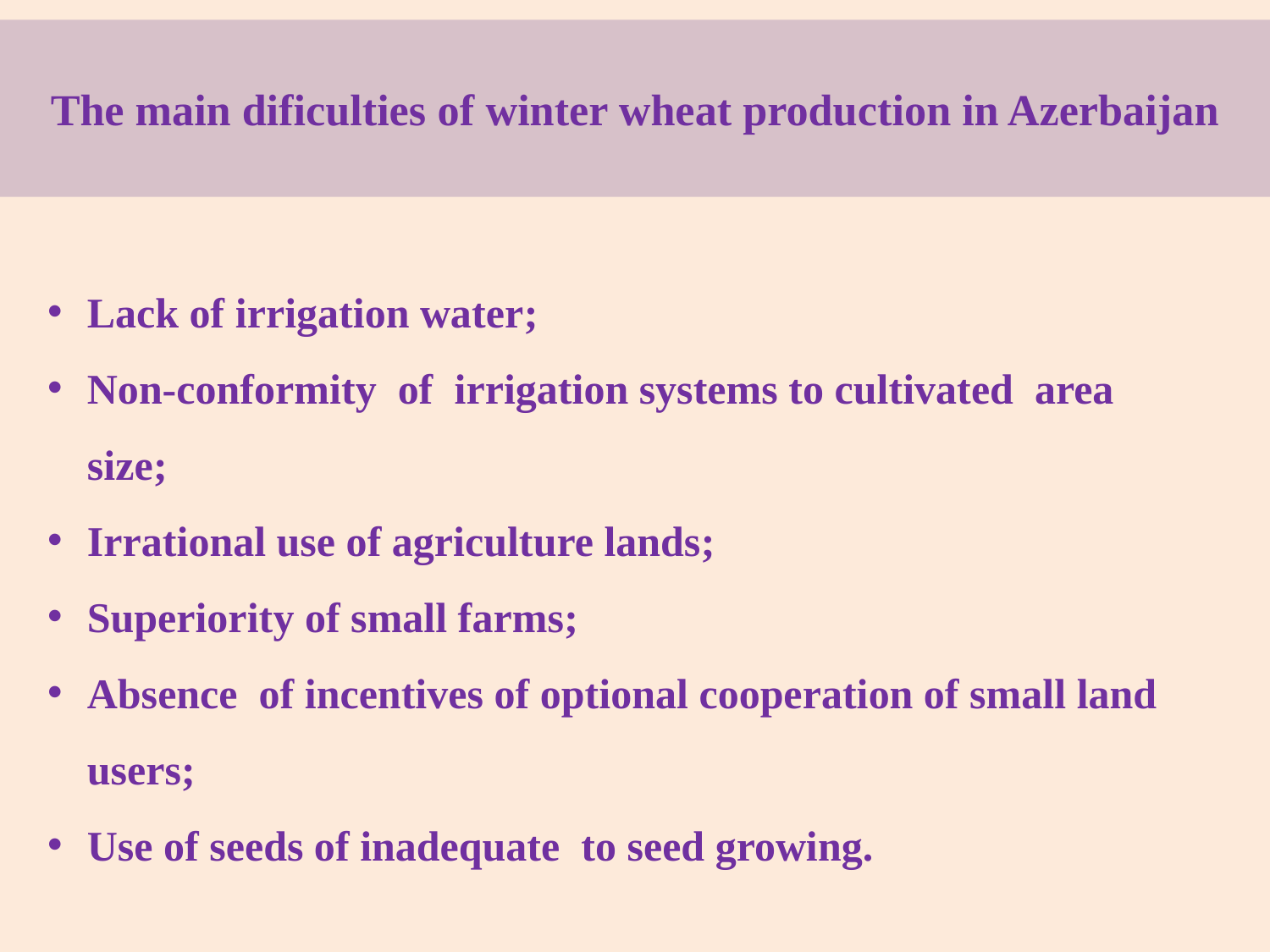

# The main dificulties of winter wheat production in Azerbaijan

Lack of irrigation water;
Non-conformity  of  irrigation systems to cultivated  area size;
Irrational use of agriculture lands;
Superiority of small farms;
Absence  of incentives of optional cooperation of small land users;
Use of seeds of inadequate  to seed growing.